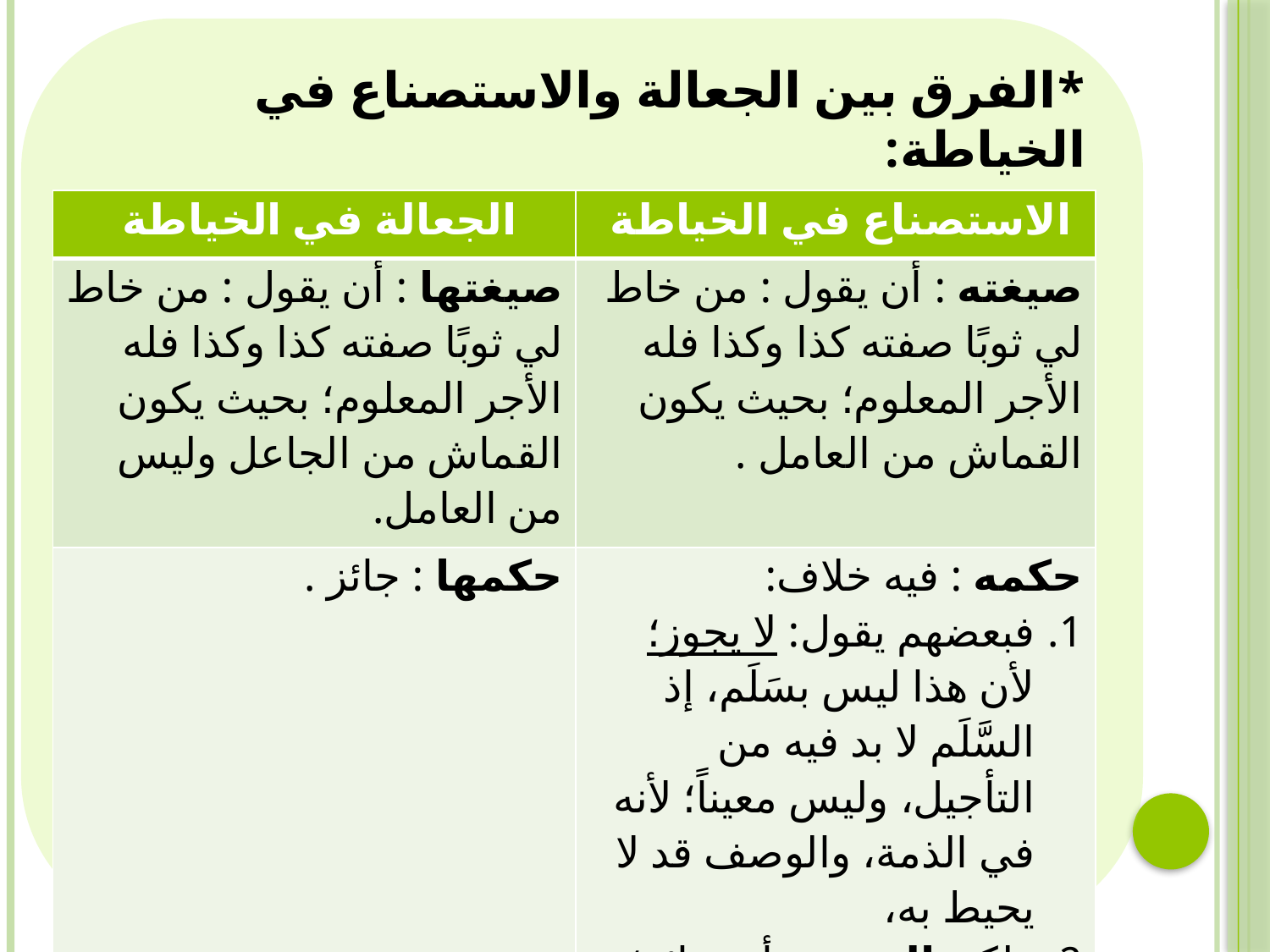

*الفرق بين الجعالة والاستصناع في الخياطة:

| الجعالة في الخياطة | الاستصناع في الخياطة |
| --- | --- |
| صيغتها : أن يقول : من خاط لي ثوبًا صفته كذا وكذا فله الأجر المعلوم؛ بحيث يكون القماش من الجاعل وليس من العامل. | صيغته : أن يقول : من خاط لي ثوبًا صفته كذا وكذا فله الأجر المعلوم؛ بحيث يكون القماش من العامل . |
| حكمها : جائز . | حكمه : فيه خلاف: فبعضهم يقول: لا يجوز؛ لأن هذا ليس بسَلَم، إذ السَّلَم لا بد فيه من التأجيل، وليس معيناً؛ لأنه في الذمة، والوصف قد لا يحيط به، ولكن الصحيح أنه جائز؛ لأنه يمكن ضبطه بالوصف، وعمل الناس عليه قديماً وحديثاً. |